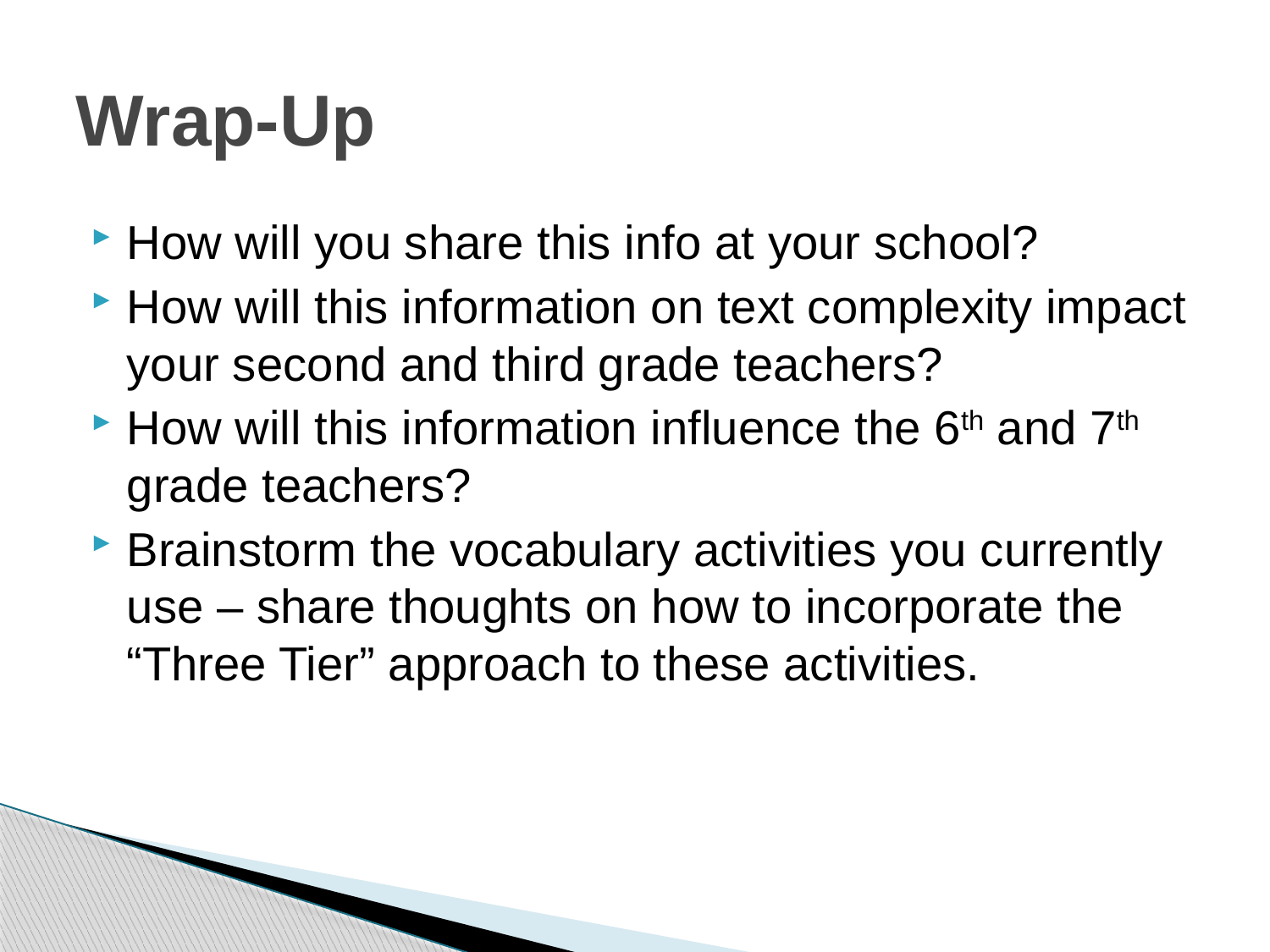

# Wrap-Up
How will you share this info at your school?
How will this information on text complexity impact your second and third grade teachers?
How will this information influence the 6th and 7th grade teachers?
Brainstorm the vocabulary activities you currently use – share thoughts on how to incorporate the “Three Tier” approach to these activities.